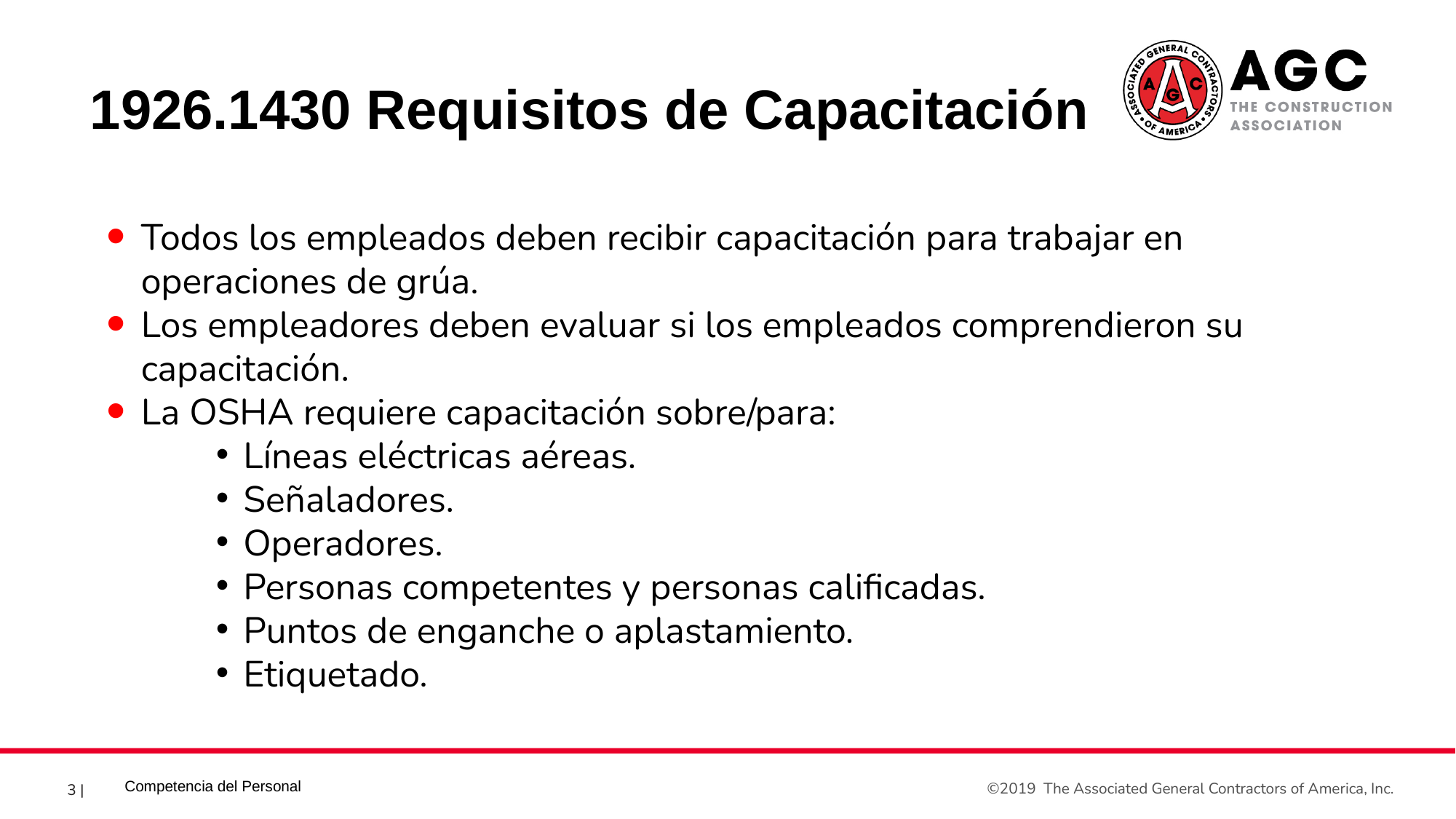

1926.1430 Requisitos de Capacitación

Todos los empleados deben recibir capacitación para trabajar en operaciones de grúa.
Los empleadores deben evaluar si los empleados comprendieron su capacitación.
La OSHA requiere capacitación sobre/para:
Líneas eléctricas aéreas.
Señaladores.
Operadores.
Personas competentes y personas calificadas.
Puntos de enganche o aplastamiento.
Etiquetado.
Competencia del Personal